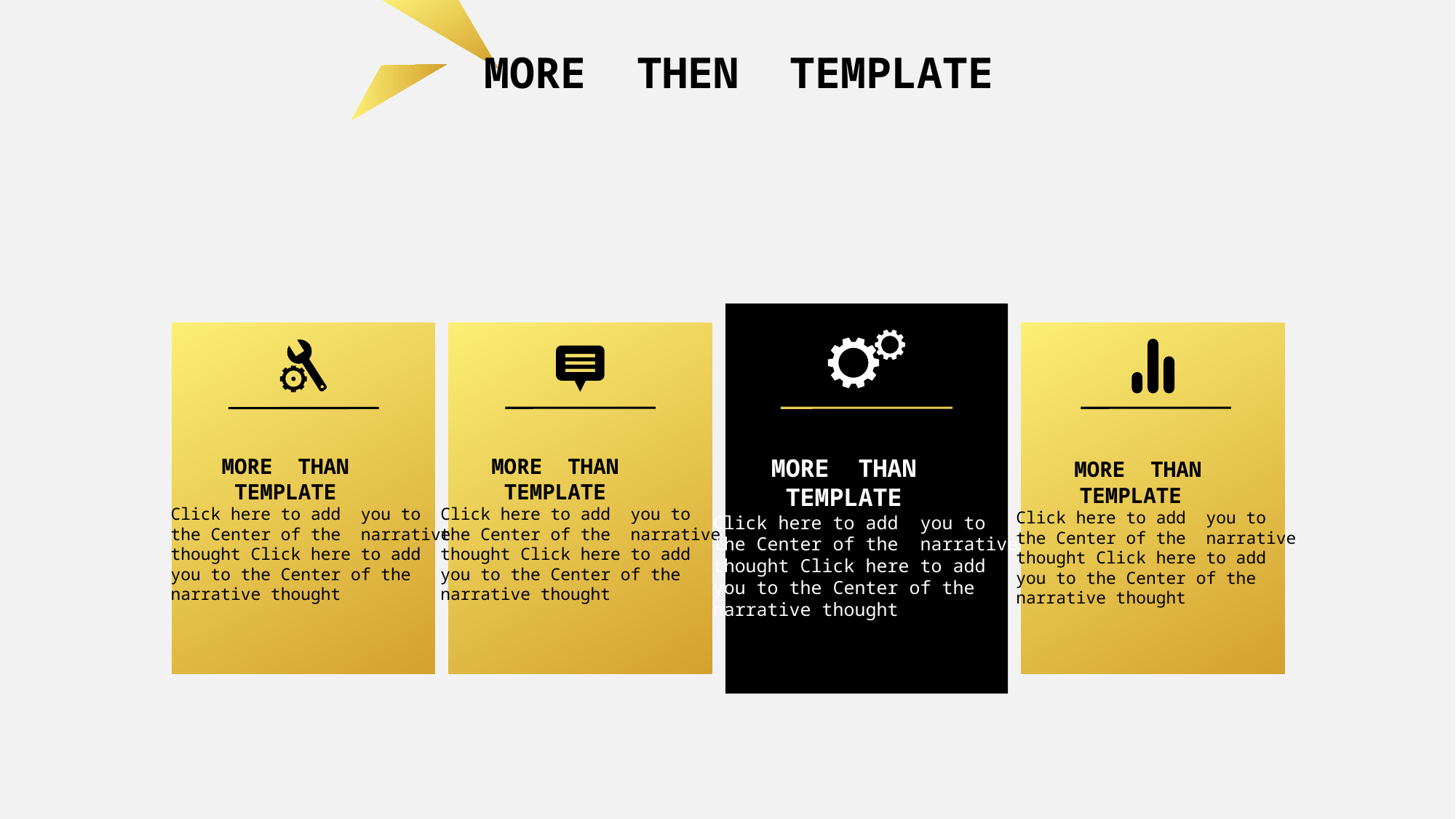

MORE  THEN  TEMPLATE

    MORE  THAN
     TEMPLATE
Click here to add  you to
the Center of the  narrative
thought Click here to add
you to the Center of the
narrative thought

    MORE  THAN
     TEMPLATE
Click here to add  you to
the Center of the  narrative
thought Click here to add
you to the Center of the
narrative thought

    MORE  THAN
     TEMPLATE
Click here to add  you to
the Center of the  narrative
thought Click here to add
you to the Center of the
narrative thought

    MORE  THAN
     TEMPLATE
Click here to add  you to
the Center of the  narrative
thought Click here to add
you to the Center of the
narrative thought